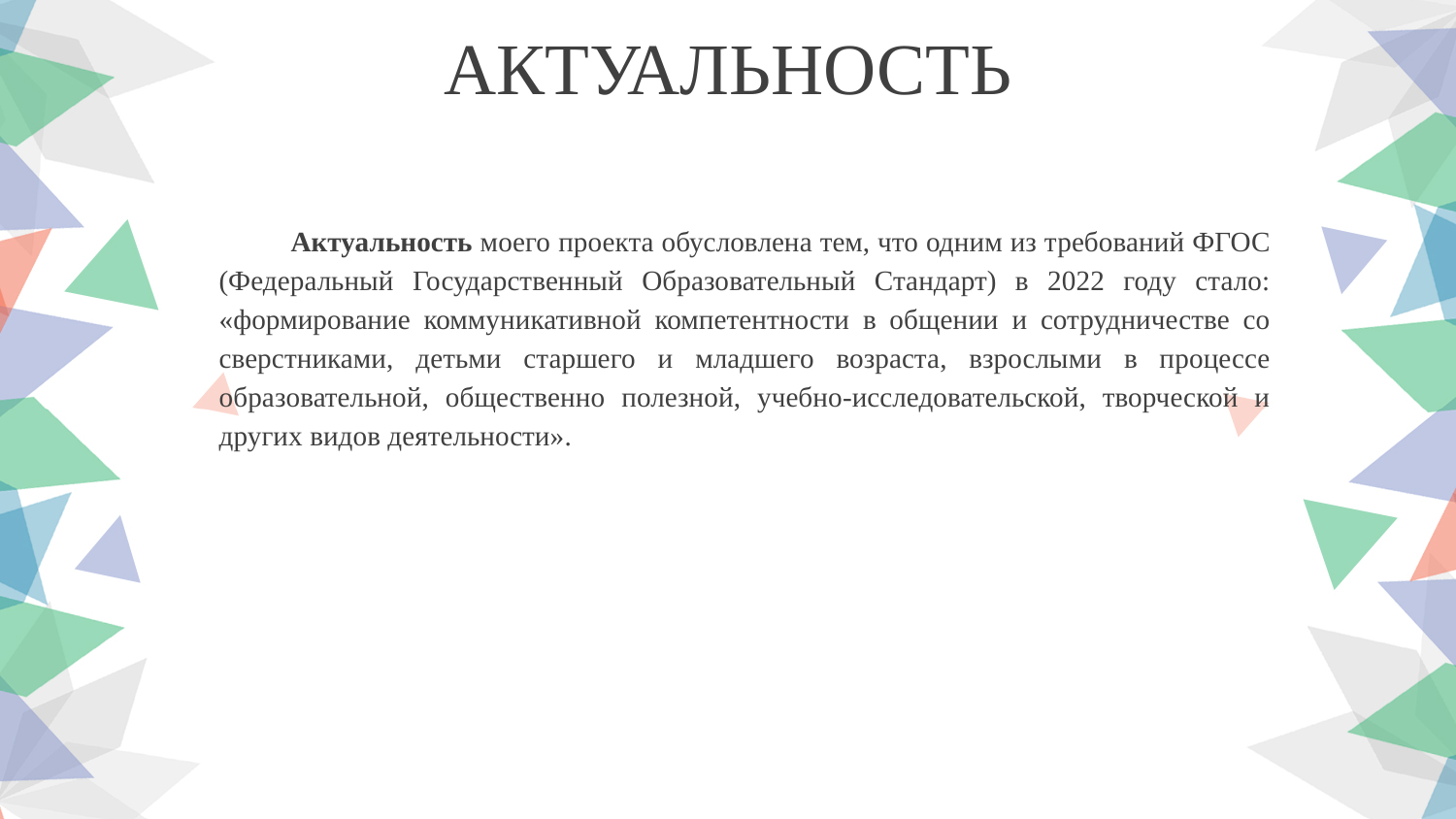

АКТУАЛЬНОСТЬ
Актуальность моего проекта обусловлена тем, что одним из требований ФГОС (Федеральный Государственный Образовательный Стандарт) в 2022 году стало: «формирование коммуникативной компетентности в общении и сотрудничестве со сверстниками, детьми старшего и младшего возраста, взрослыми в процессе образовательной, общественно полезной, учебно-исследовательской, творческой и других видов деятельности».